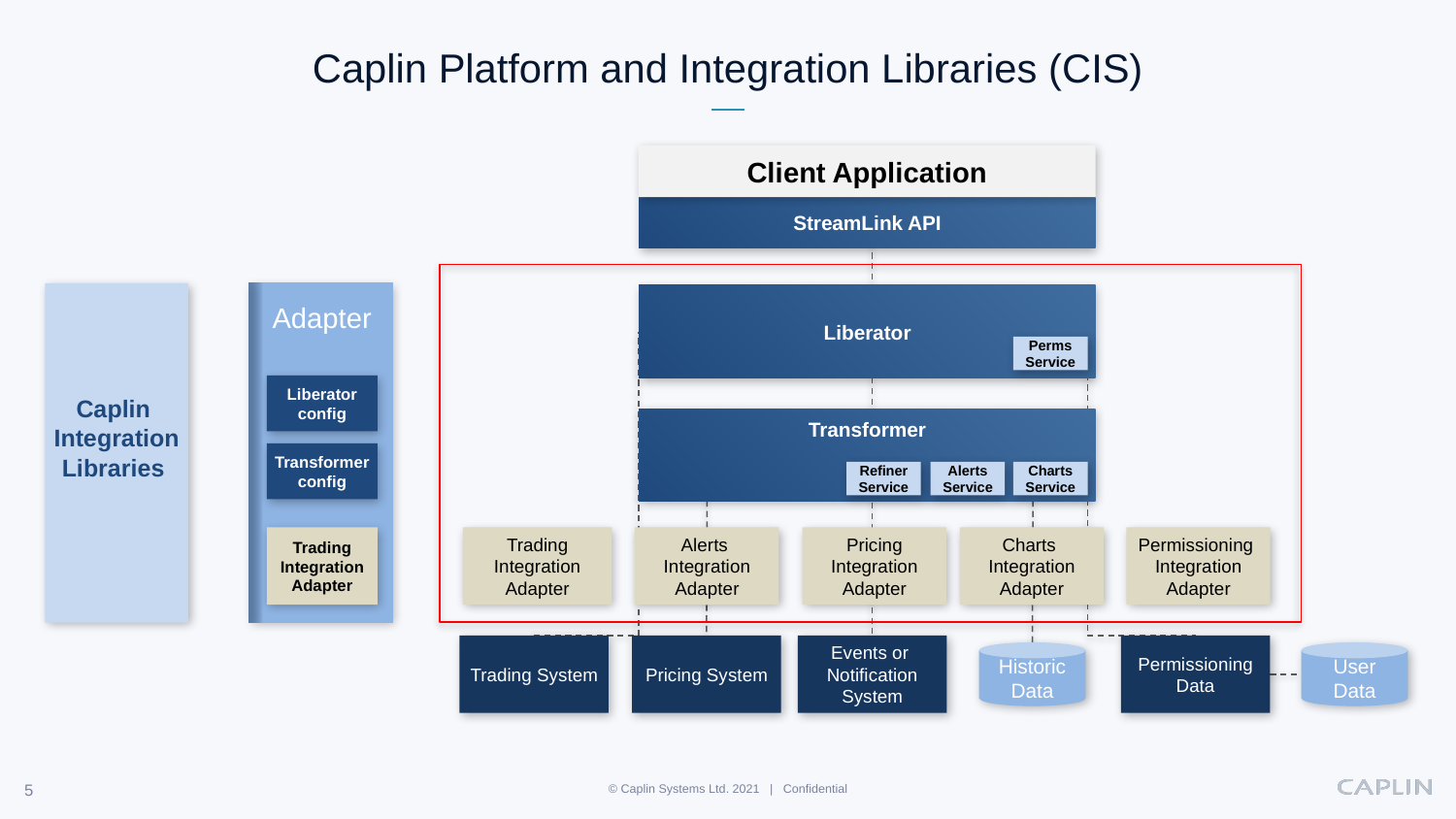

# Caplin Platform and Integration Libraries (CIS)
Client Application
StreamLink API

Caplin
Integration
Libraries

Liberator
Adapter
Perms Service
Liberator config
Transformer
Transformer
config
Refiner
Service
Alerts Service
Charts Service
Trading Integration Adapter
Trading Integration Adapter
Alerts
Integration Adapter
Pricing Integration Adapter
Charts
Integration Adapter
Permissioning
Integration Adapter
Trading System
Pricing System
Events or
Notification System
Permissioning
Data
Historic Data
User Data